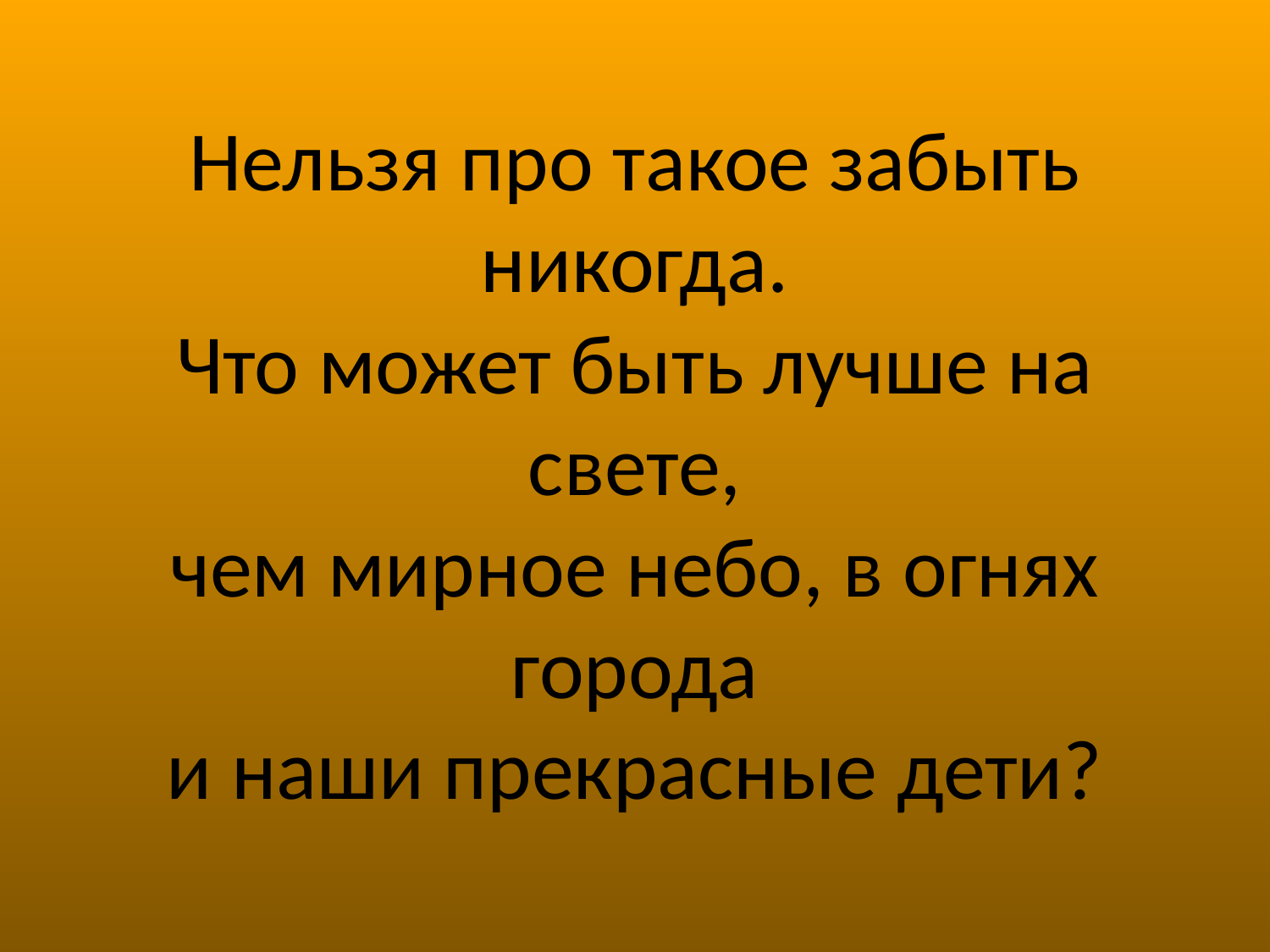

# Нельзя про такое забыть никогда. Что может быть лучше на свете, чем мирное небо, в огнях города и наши прекрасные дети?